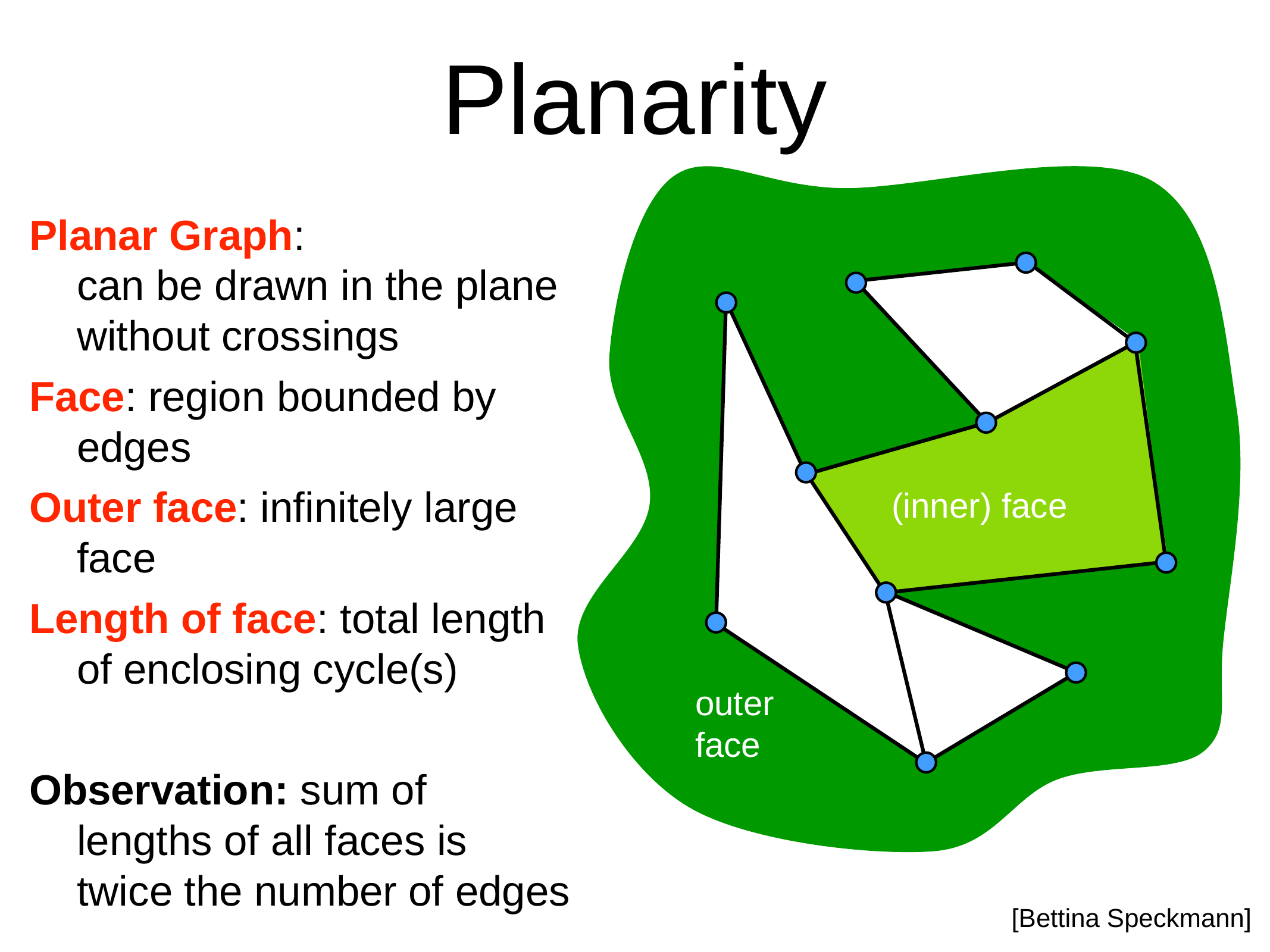

# Planarity

Planar Graph:
can be drawn in the plane without crossings
Face: region bounded by edges
Outer face: infinitely large face
Length of face: total length of enclosing cycle(s)

Observation: sum of lengths of all faces is twice the number of edges

(inner) face

outer
face

3
[Bettina Speckmann]